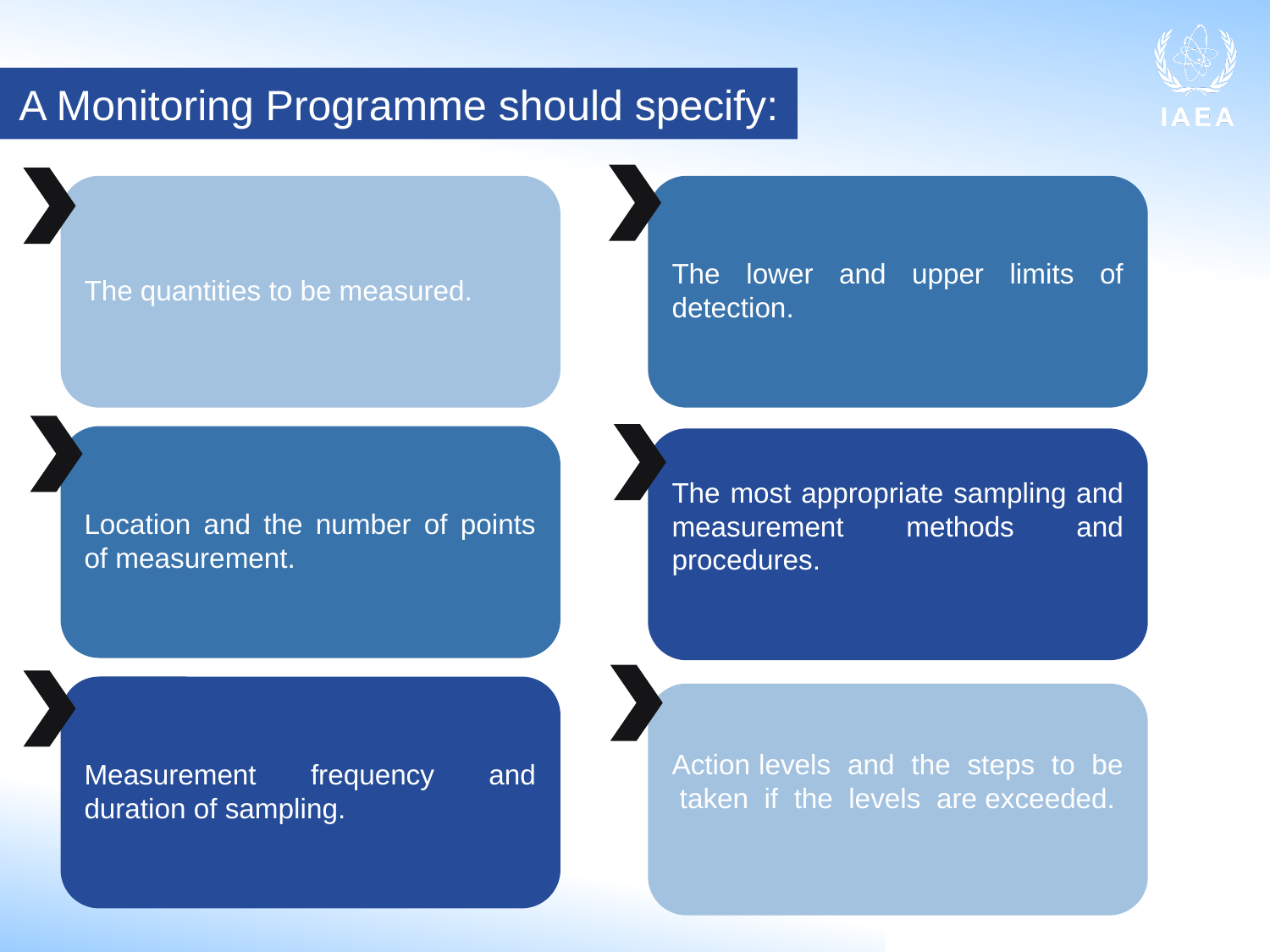

A Monitoring Programme should specify:

The quantities to be measured.

The lower and upper limits of detection.

Location and the number of points of measurement.

The most appropriate sampling and measurement methods and procedures.

Measurement frequency and duration of sampling.

Action levels  and  the  steps  to  be  taken  if  the  levels  are exceeded.